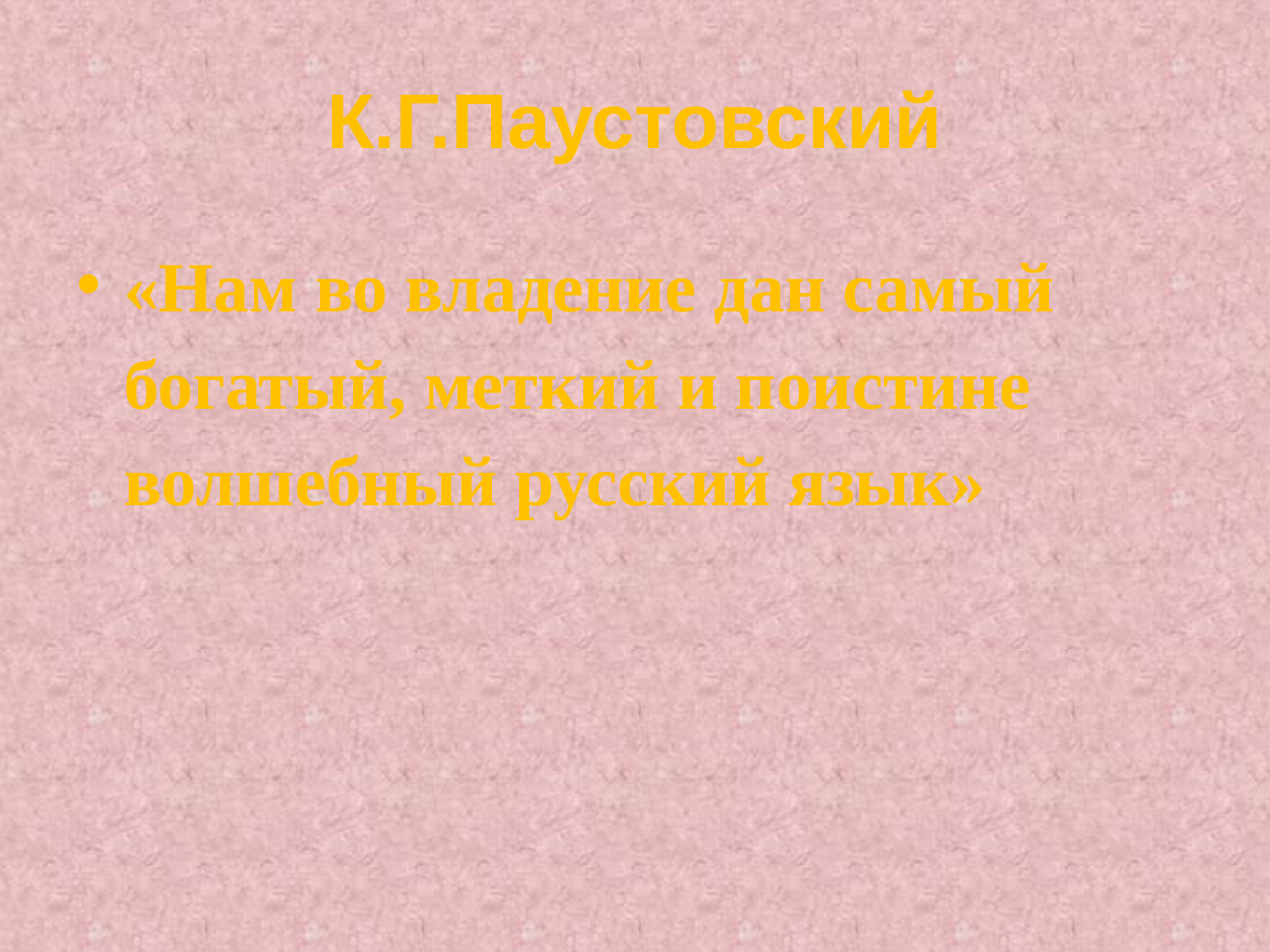

# К.Г.Паустовский
«Нам во владение дан самый богатый, меткий и поистине волшебный русский язык»